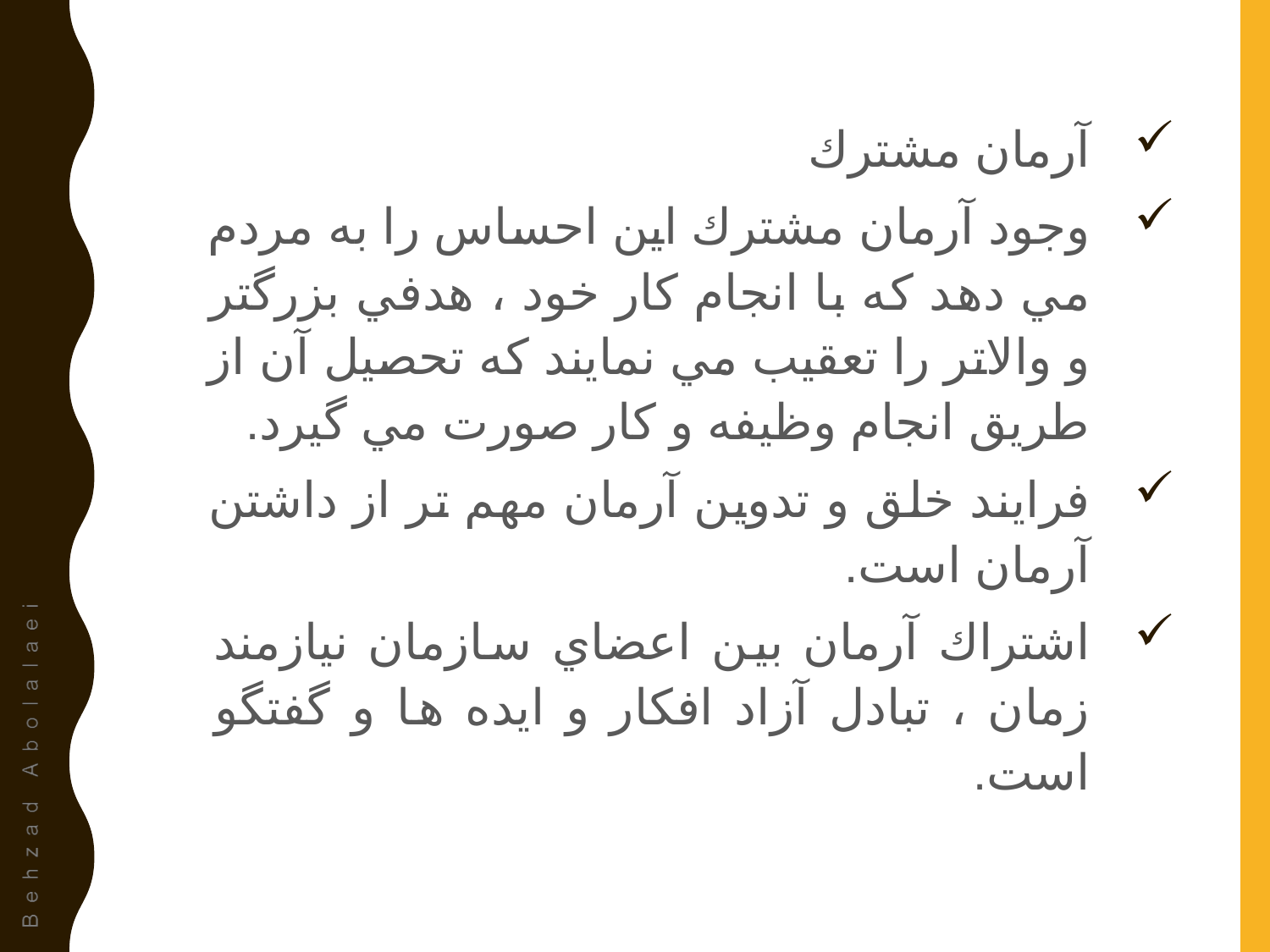

آرمان مشترك
وجود آرمان مشترك اين احساس را به مردم مي دهد كه با انجام كار خود ، هدفي بزرگتر و والاتر را تعقيب مي نمايند كه تحصيل آن از طريق انجام وظيفه و كار صورت مي گيرد.
فرايند خلق و تدوين آرمان مهم تر از داشتن آرمان است.
اشتراك آرمان بين اعضاي سازمان نيازمند زمان ، تبادل آزاد افكار و ايده ها و گفتگو است.